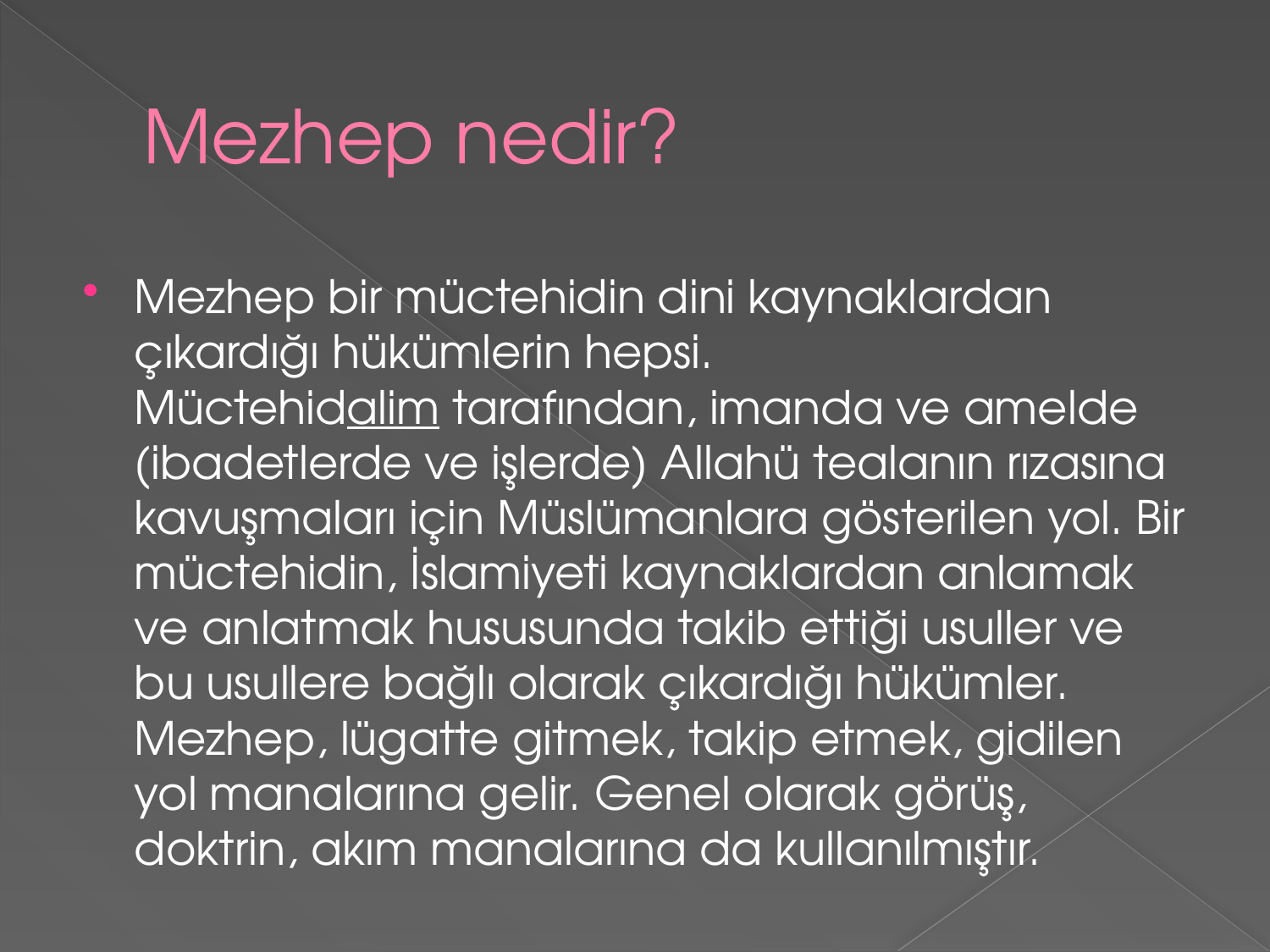

# Mezhep nedir?
Mezhep bir müctehidin dini kaynaklardan çıkardığı hükümlerin hepsi. Müctehidalim tarafından, imanda ve amelde (ibadetlerde ve işlerde) Allahü tealanın rızasına kavuşmaları için Müslümanlara gösterilen yol. Bir müctehidin, İslamiyeti kaynaklardan anlamak ve anlatmak hususunda takib ettiği usuller ve bu usullere bağlı olarak çıkardığı hükümler. Mezhep, lügatte gitmek, takip etmek, gidilen yol manalarına gelir. Genel olarak görüş, doktrin, akım manalarına da kullanılmıştır.